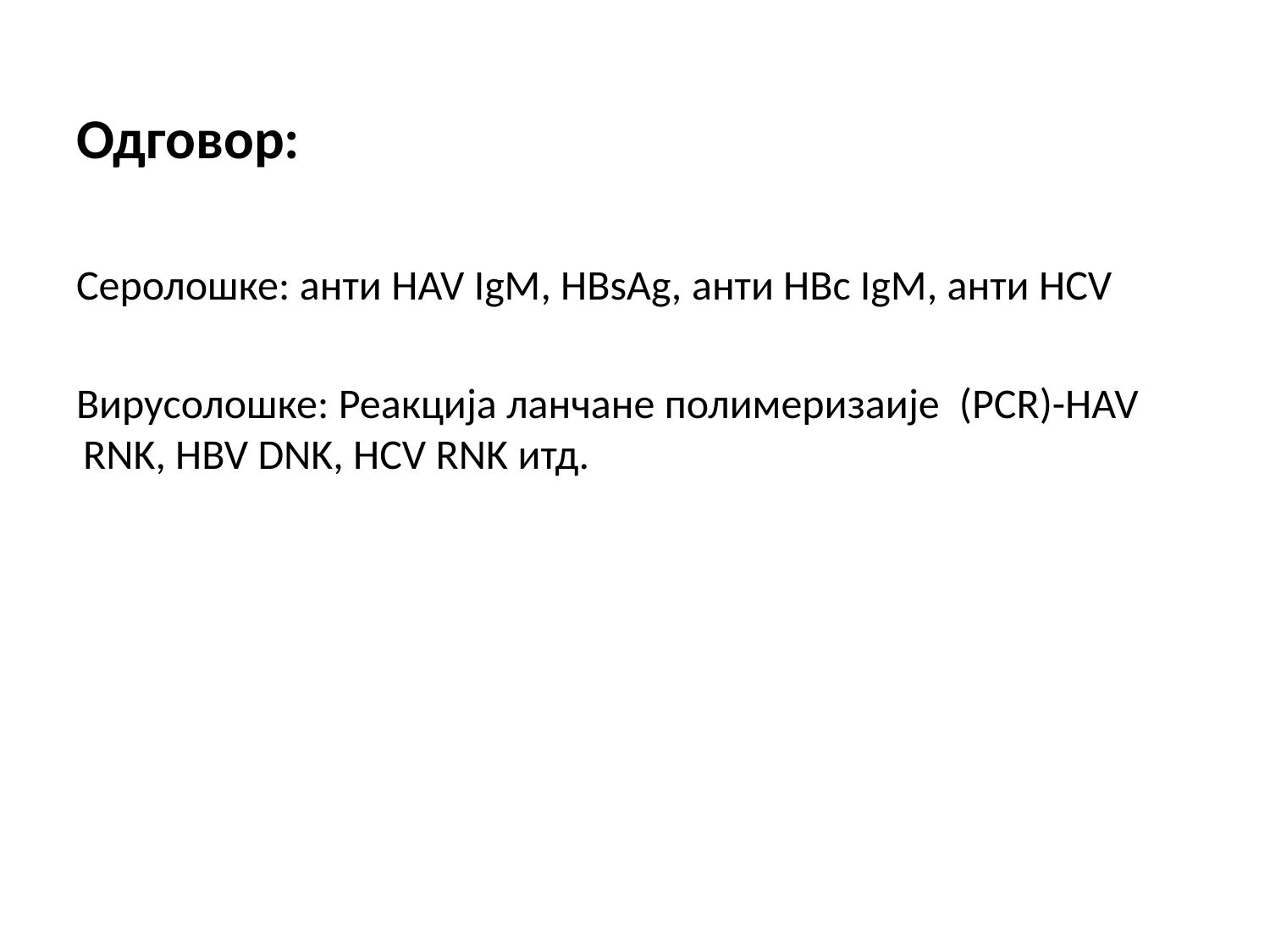

Одговор:

Серолошке: анти HAV IgM, HBsAg, анти HBc IgM, анти HCV

Вирусолошке: Реакција ланчане полимеризаије  (PCR)-HAV RNK, HBV DNK, HCV RNK итд.